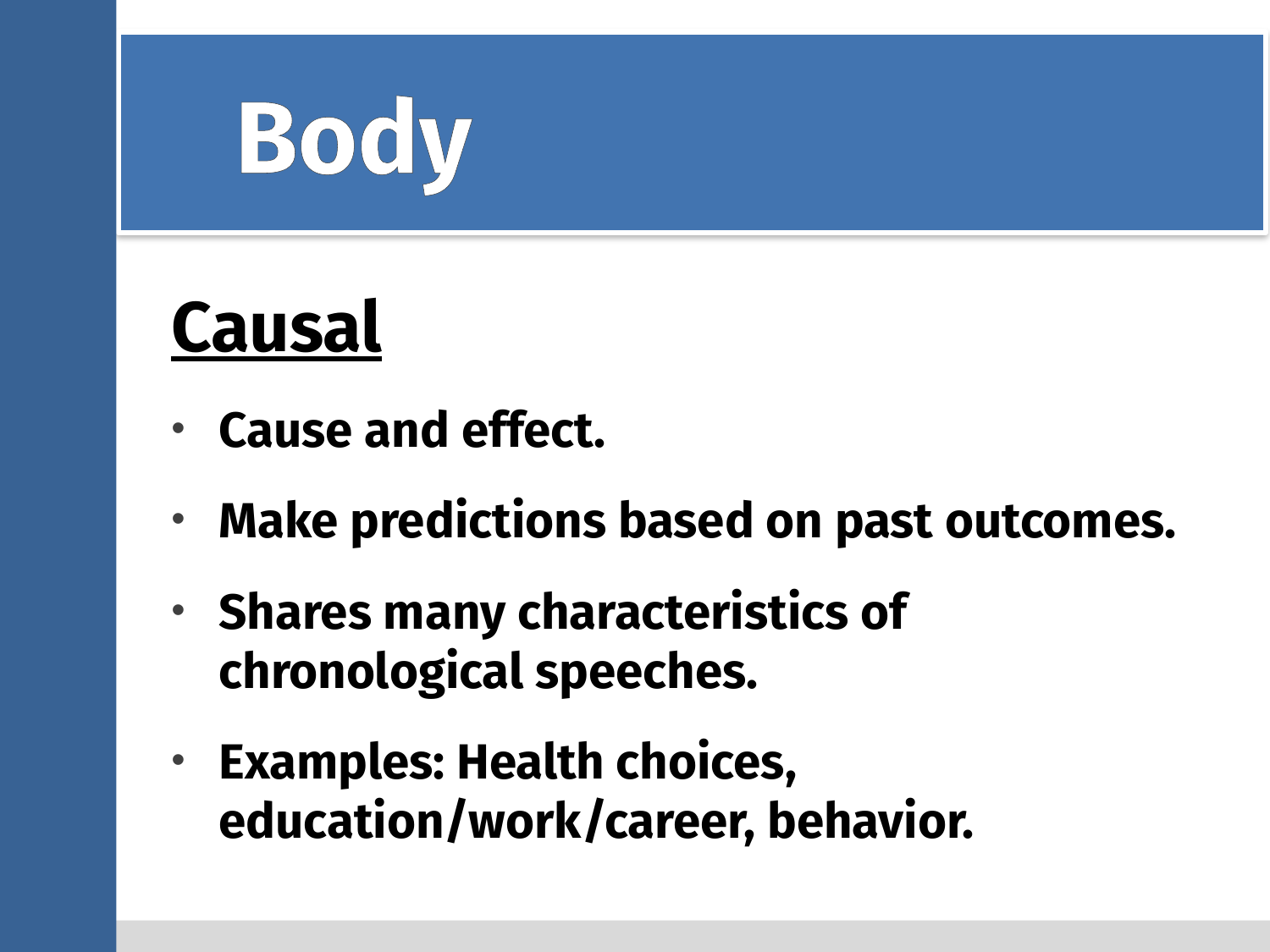

# Body
Causal
Cause and effect.
Make predictions based on past outcomes.
Shares many characteristics of chronological speeches.
Examples: Health choices, education/work/career, behavior.